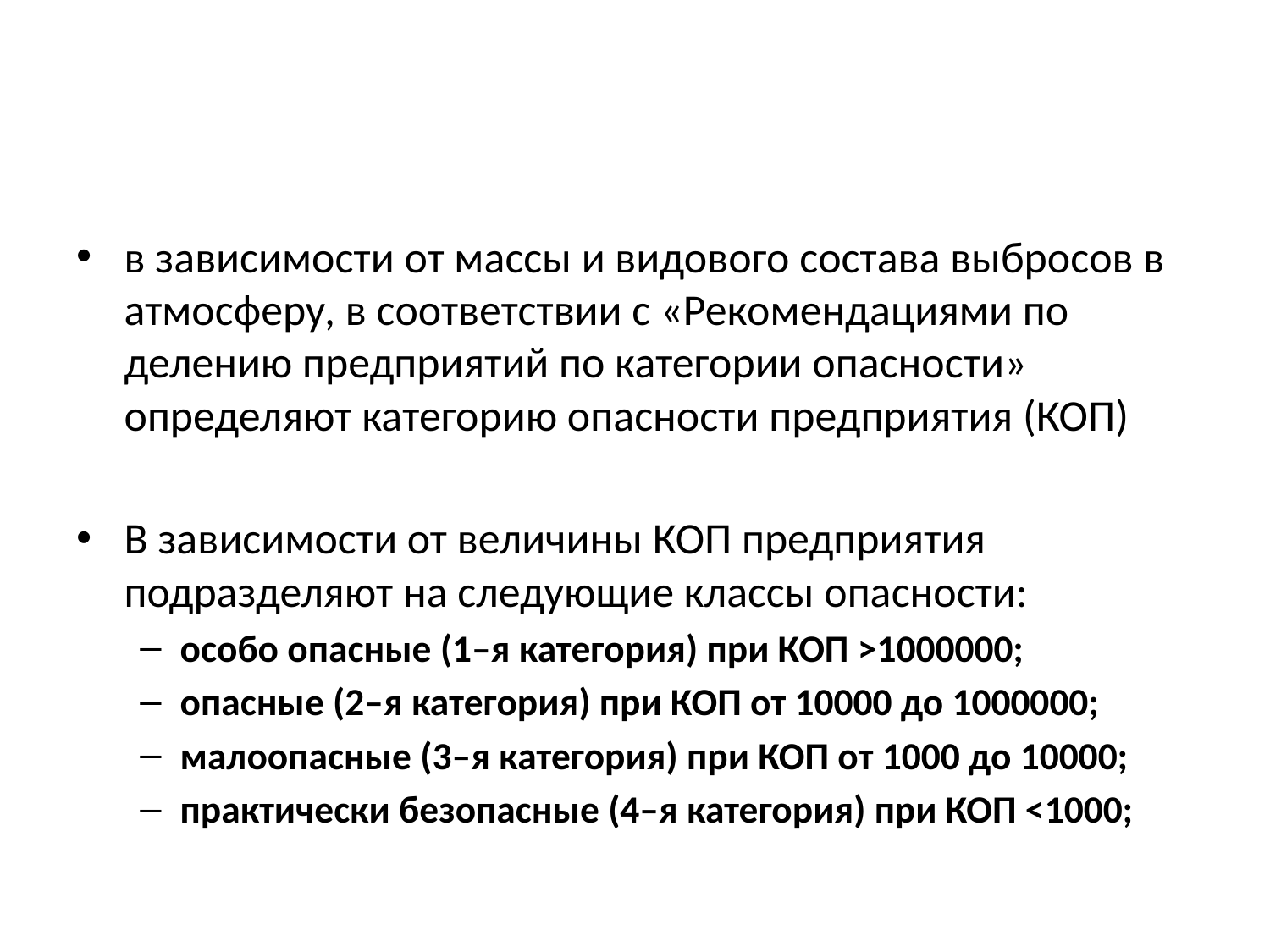

#
в зависимости от массы и видового состава выбросов в атмосферу, в соответствии с «Рекомендациями по делению предприятий по категории опасности» определяют категорию опасности предприятия (КОП)

В зависимости от величины КОП предприятия подразделяют на следующие классы опасности:
особо опасные (1–я категория) при КОП >1000000;
опасные (2–я категория) при КОП от 10000 до 1000000;
малоопасные (3–я категория) при КОП от 1000 до 10000;
практически безопасные (4–я категория) при КОП <1000;